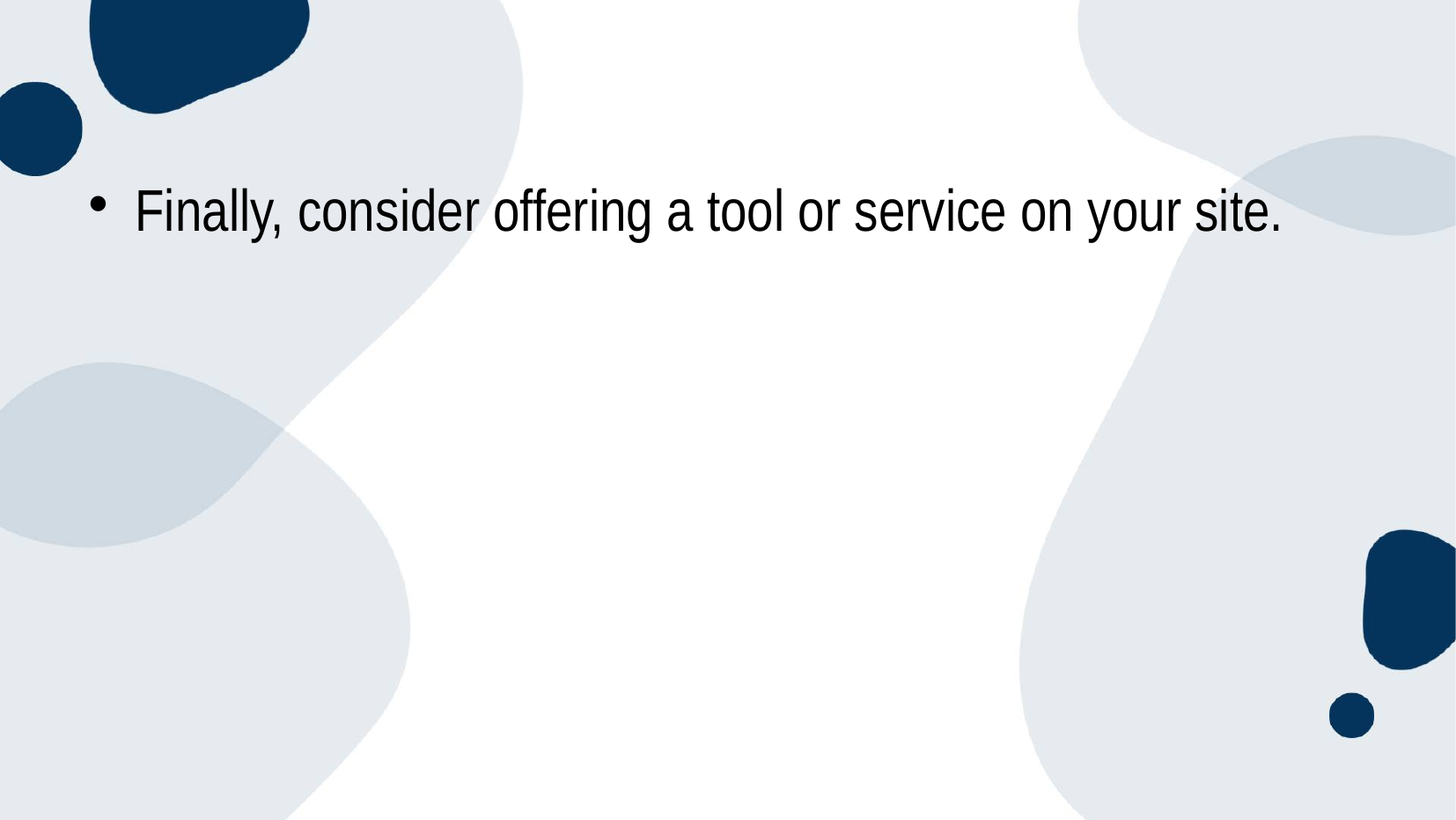

Finally, consider offering a tool or service on your site.